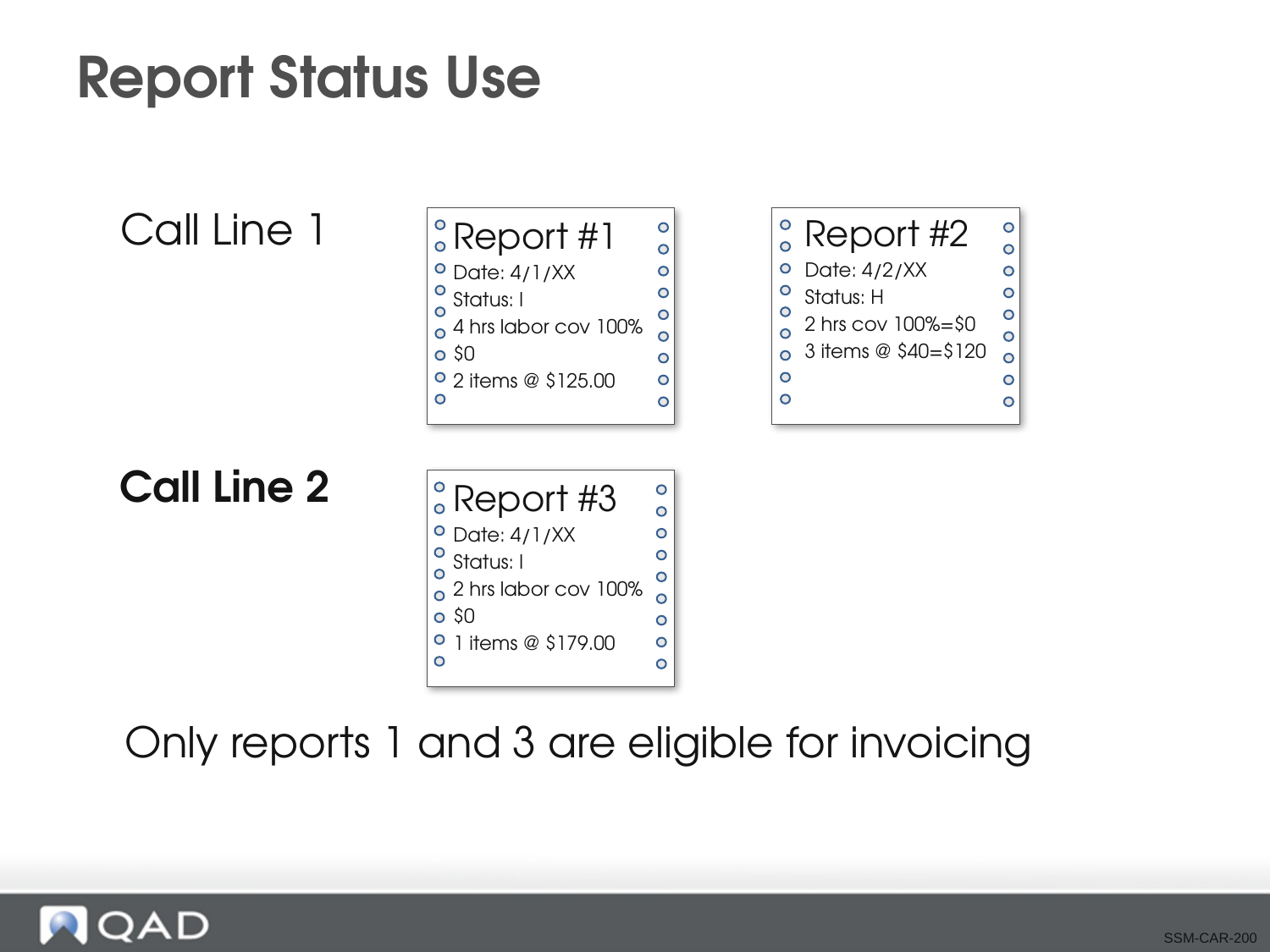

# Report Status Use
Call Line 1
Report #2
Date: 4/2/XX
Status: H
2 hrs cov 100%=$0
3 items @ $40=$120

Report #1
Date: 4/1/XX
Status: I
4 hrs labor cov 100%
$0
2 items @ $125.00

Call Line 2

Report #3
Date: 4/1/XX
Status: I
2 hrs labor cov 100%
$0
1 items @ $179.00

Only reports 1 and 3 are eligible for invoicing
SSM-CAR-200